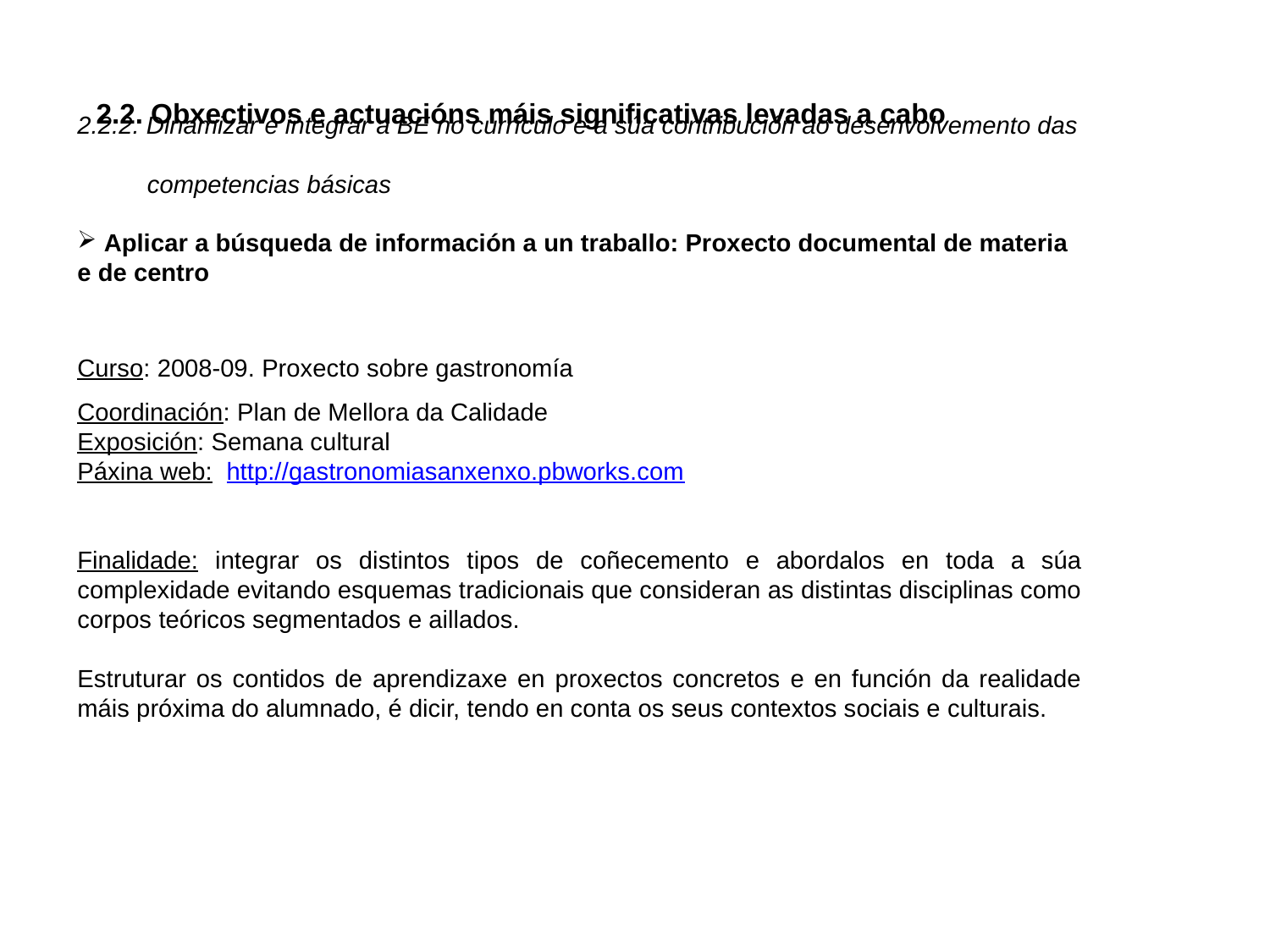

2.2. Obxectivos e actuacións máis significativas levadas a cabo

2.2.2. Dinamizar e integrar a BE no currículo e a súa contribución ao desenvolvemento das
          competencias básicas

 Aplicar a búsqueda de información a un traballo: Proxecto documental de materia e de centro

Curso: 2008-09. Proxecto sobre gastronomía
Coordinación: Plan de Mellora da Calidade
Exposición: Semana cultural
Páxina web:  http://gastronomiasanxenxo.pbworks.com

Finalidade: integrar os distintos tipos de coñecemento e abordalos en toda a súa complexidade evitando esquemas tradicionais que consideran as distintas disciplinas como corpos teóricos segmentados e aillados.

Estruturar os contidos de aprendizaxe en proxectos concretos e en función da realidade máis próxima do alumnado, é dicir, tendo en conta os seus contextos sociais e culturais.